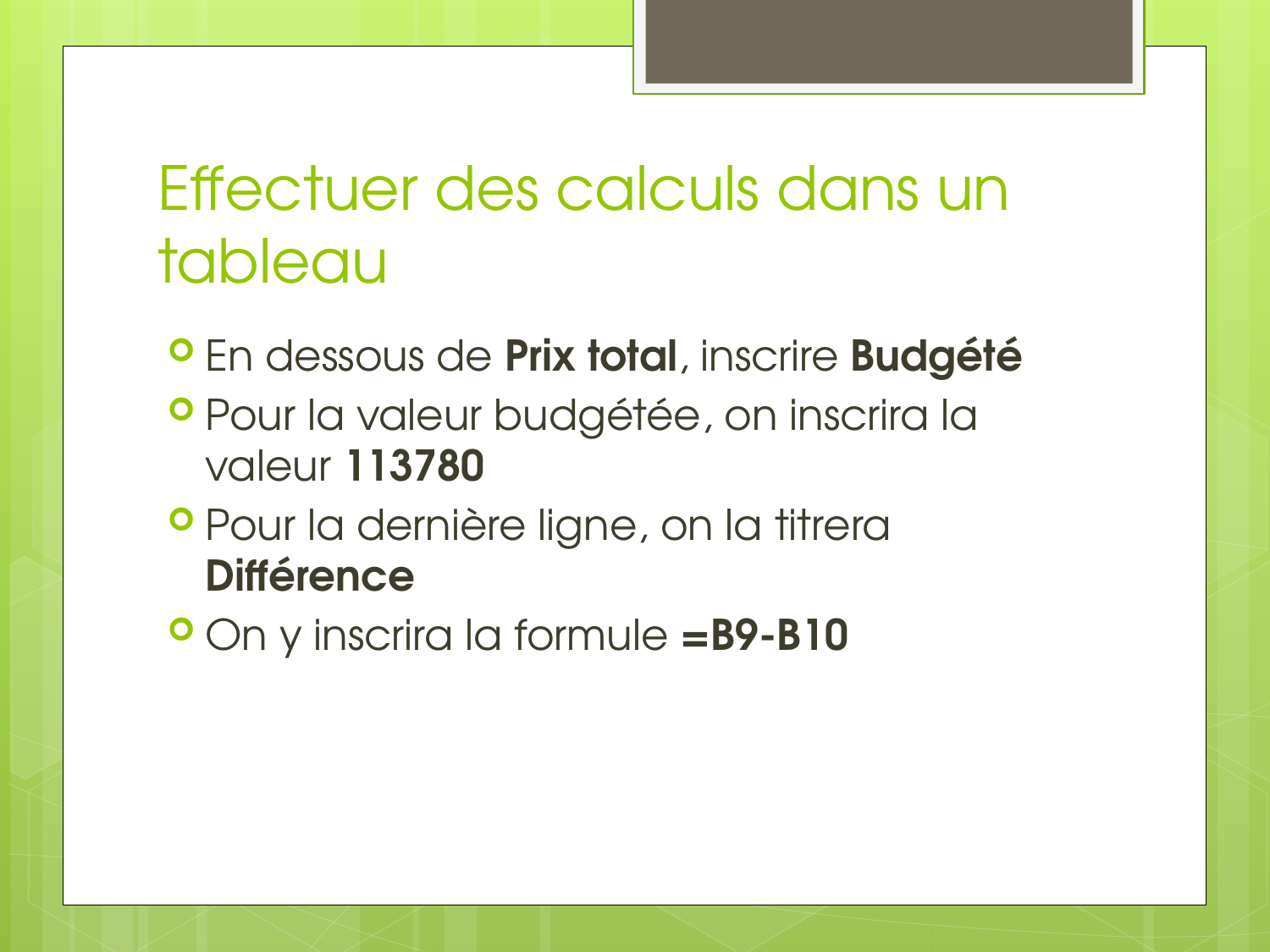

# Effectuer des calculs dans un tableau
En dessous de Prix total, inscrire Budgété
Pour la valeur budgétée, on inscrira la valeur 113780
Pour la dernière ligne, on la titrera Différence
On y inscrira la formule =B9-B10